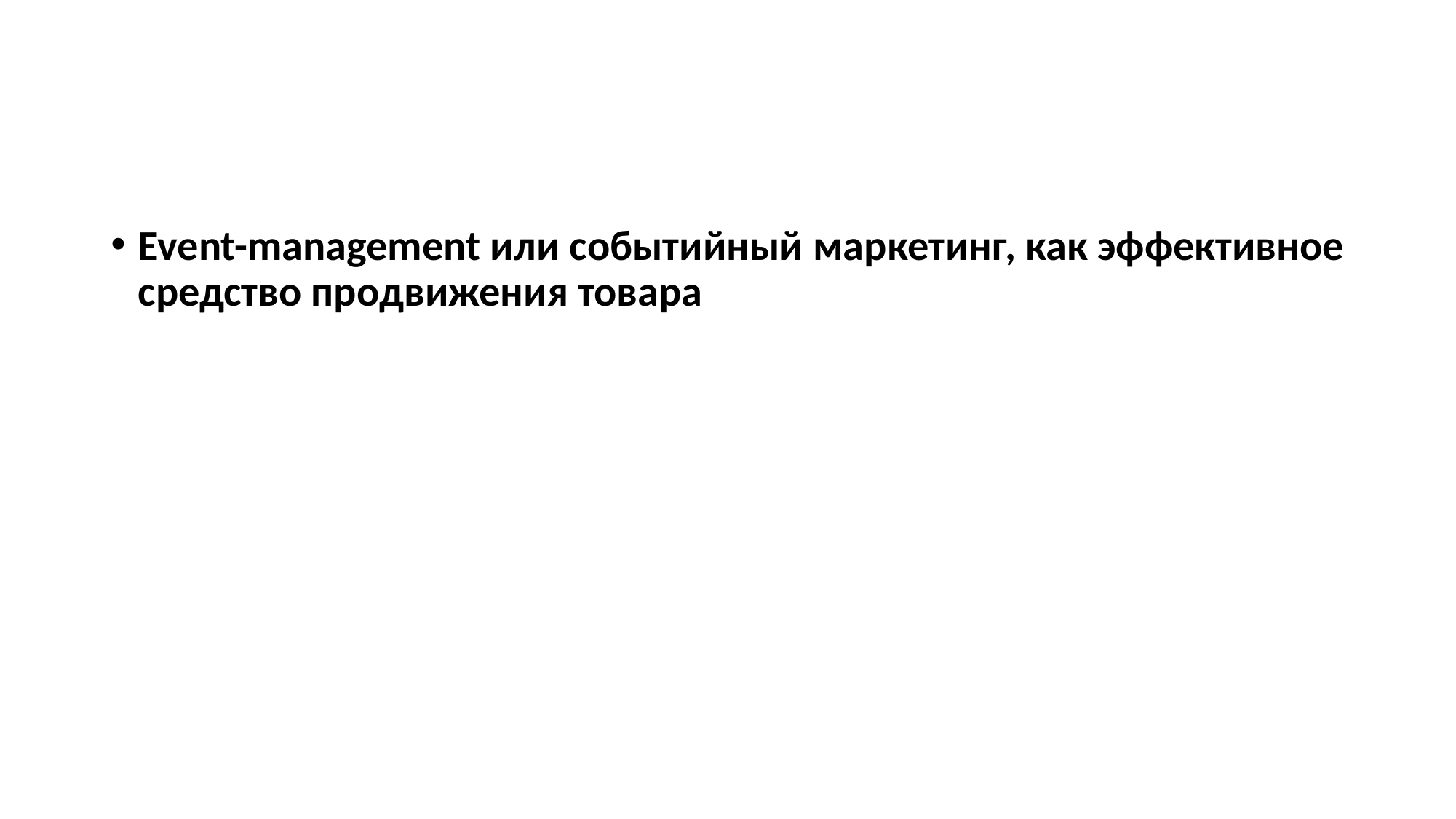

Event-management или событийный маркетинг, как эффективное средство продвижения товара